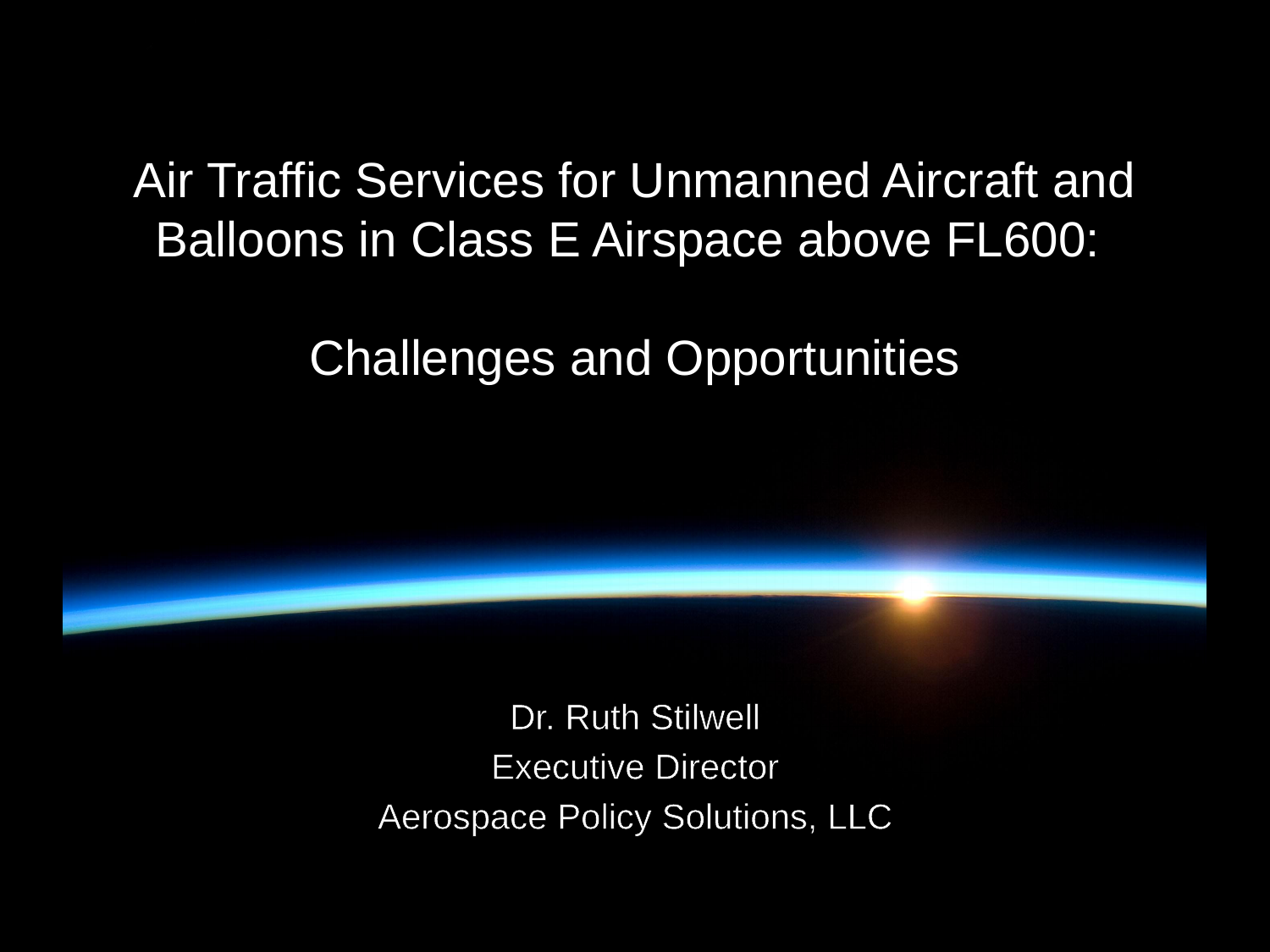

# Air Traffic Services for Unmanned Aircraft and Balloons in Class E Airspace above FL600: Challenges and Opportunities
Dr. Ruth Stilwell
Executive Director
Aerospace Policy Solutions, LLC